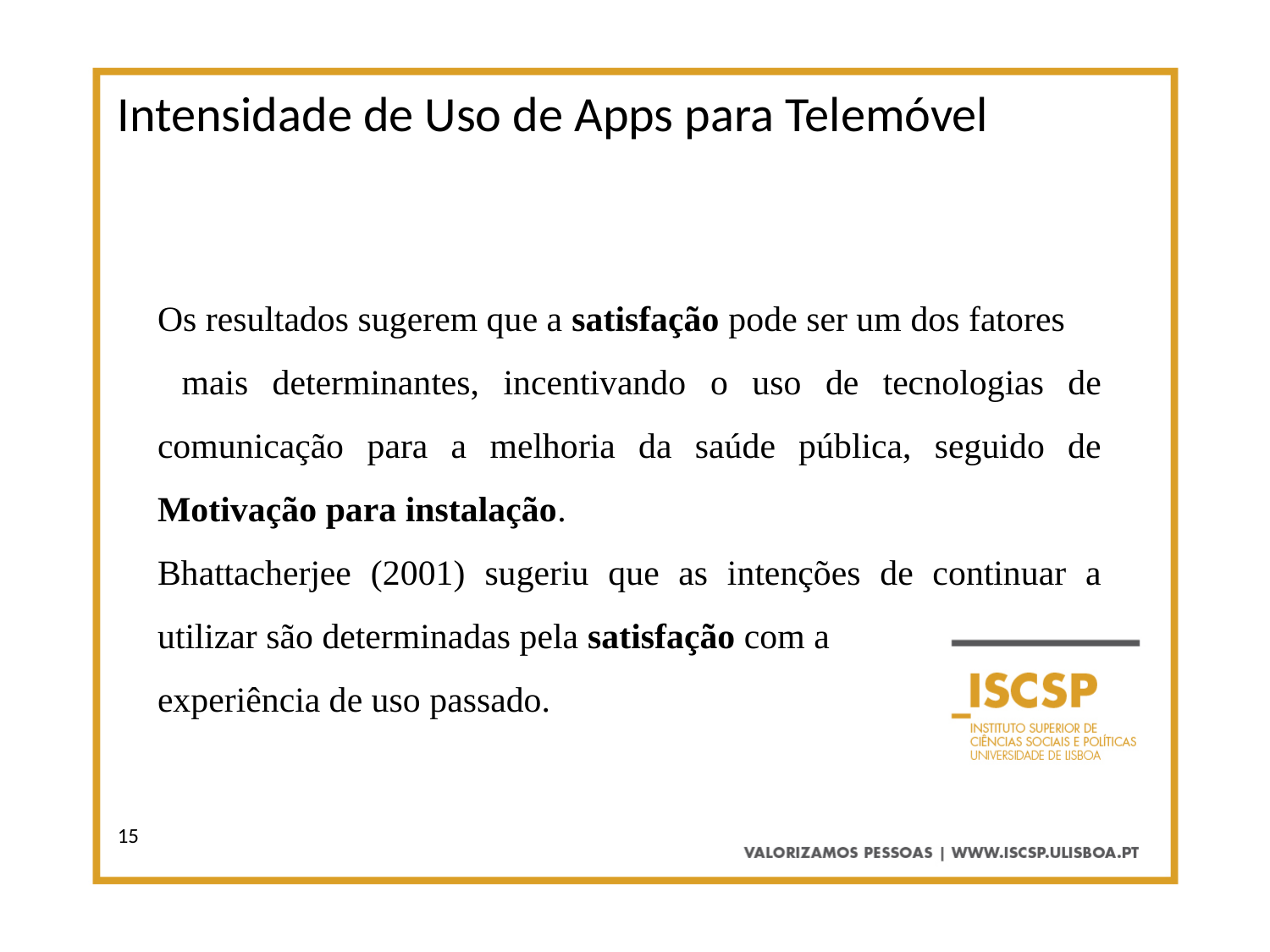

Intensidade de Uso de Apps para Telemóvel
Os resultados sugerem que a satisfação pode ser um dos fatores
 mais determinantes, incentivando o uso de tecnologias de comunicação para a melhoria da saúde pública, seguido de Motivação para instalação.
Bhattacherjee (2001) sugeriu que as intenções de continuar a utilizar são determinadas pela satisfação com a
experiência de uso passado.
15